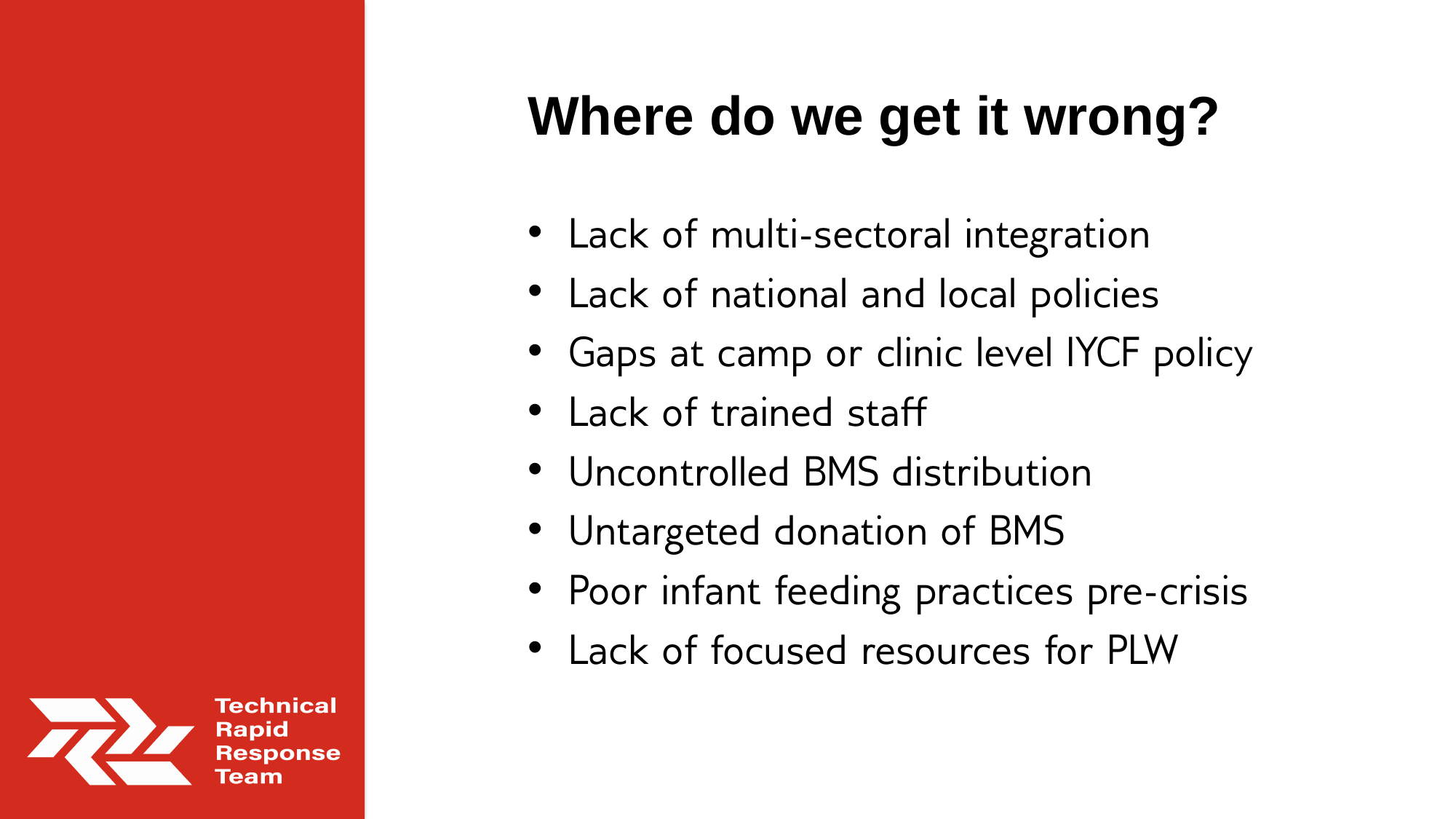

Where do we get it wrong?
Lack of multi-sectoral integration
Lack of national and local policies
Gaps at camp or clinic level IYCF policy
Lack of trained staff
Uncontrolled BMS distribution
Untargeted donation of BMS
Poor infant feeding practices pre-crisis
Lack of focused resources for PLW